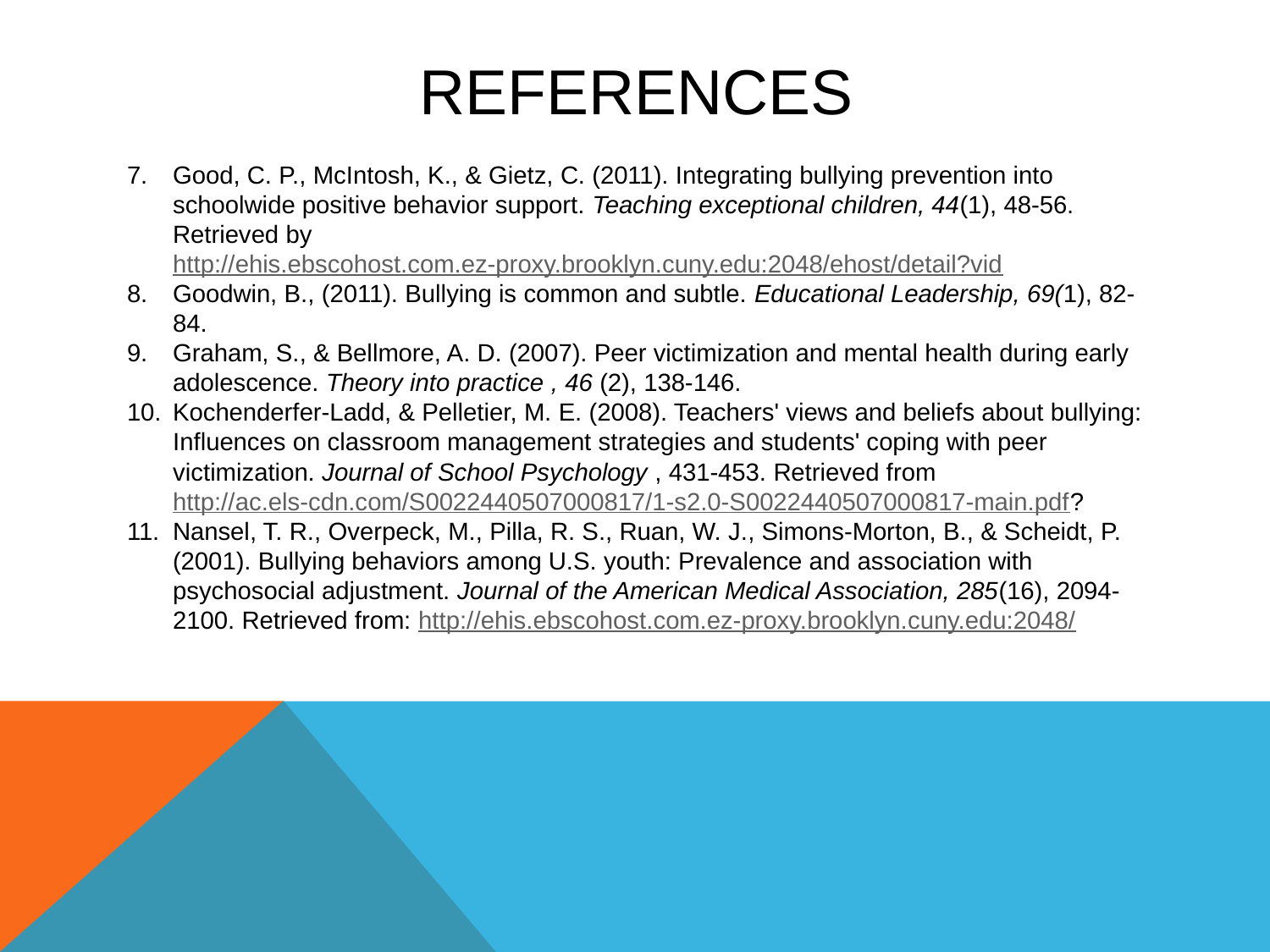

# references
Good, C. P., McIntosh, K., & Gietz, C. (2011). Integrating bullying prevention into schoolwide positive behavior support. Teaching exceptional children, 44(1), 48-56. Retrieved by http://ehis.ebscohost.com.ez-proxy.brooklyn.cuny.edu:2048/ehost/detail?vid
Goodwin, B., (2011). Bullying is common and subtle. Educational Leadership, 69(1), 82-84.
Graham, S., & Bellmore, A. D. (2007). Peer victimization and mental health during early adolescence. Theory into practice , 46 (2), 138-146.
Kochenderfer-Ladd, & Pelletier, M. E. (2008). Teachers' views and beliefs about bullying: Influences on classroom management strategies and students' coping with peer victimization. Journal of School Psychology , 431-453. Retrieved from http://ac.els-cdn.com/S0022440507000817/1-s2.0-S0022440507000817-main.pdf?
Nansel, T. R., Overpeck, M., Pilla, R. S., Ruan, W. J., Simons-Morton, B., & Scheidt, P. (2001). Bullying behaviors among U.S. youth: Prevalence and association with psychosocial adjustment. Journal of the American Medical Association, 285(16), 2094-2100. Retrieved from: http://ehis.ebscohost.com.ez-proxy.brooklyn.cuny.edu:2048/